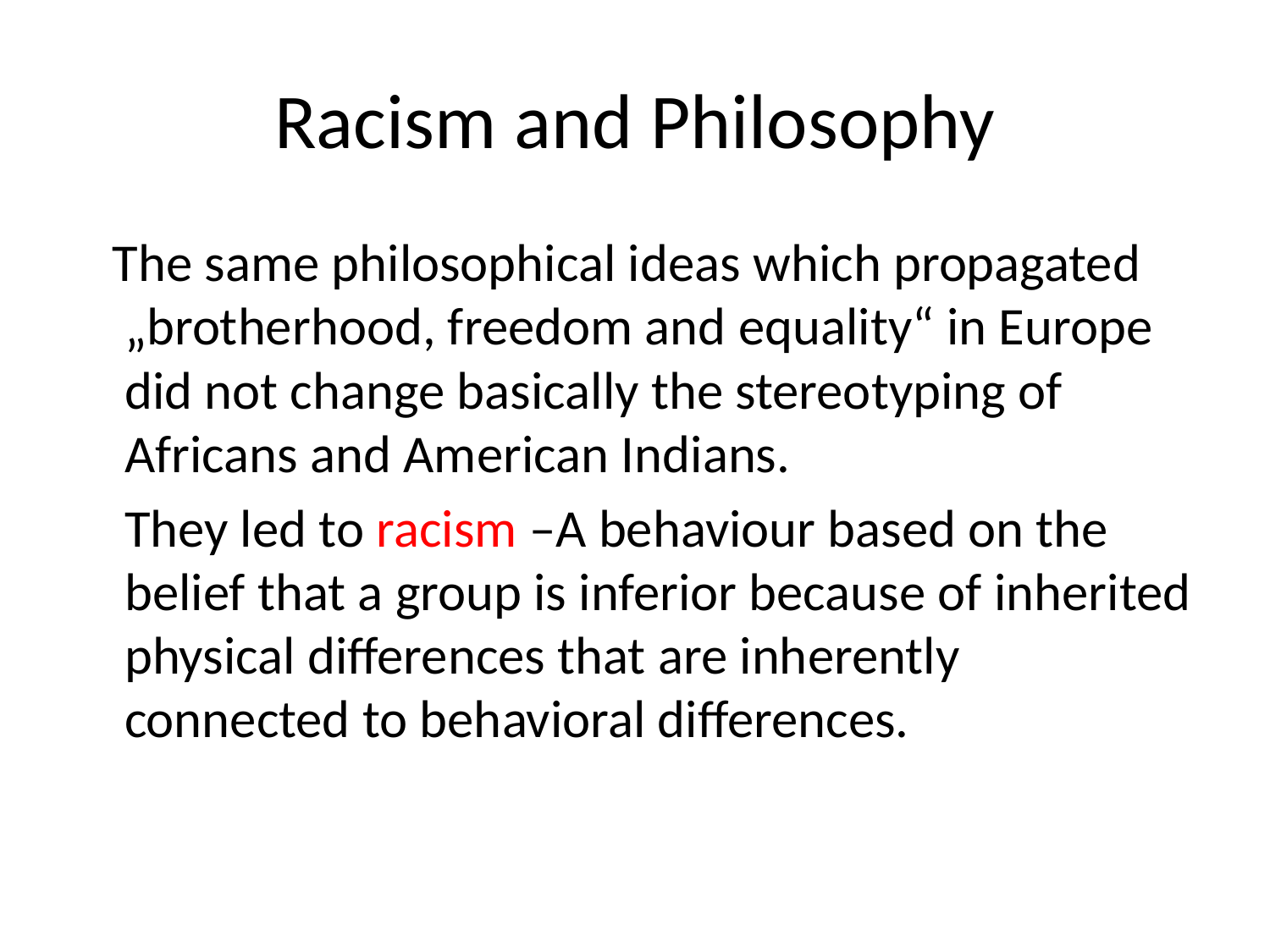

# Racism and Philosophy
   The same philosophical ideas which propagated „brotherhood, freedom and equality“ in Europe did not change basically the stereotyping of Africans and American Indians.
    They led to racism –A behaviour based on the belief that a group is inferior because of inherited physical differences that are inherently connected to behavioral differences.